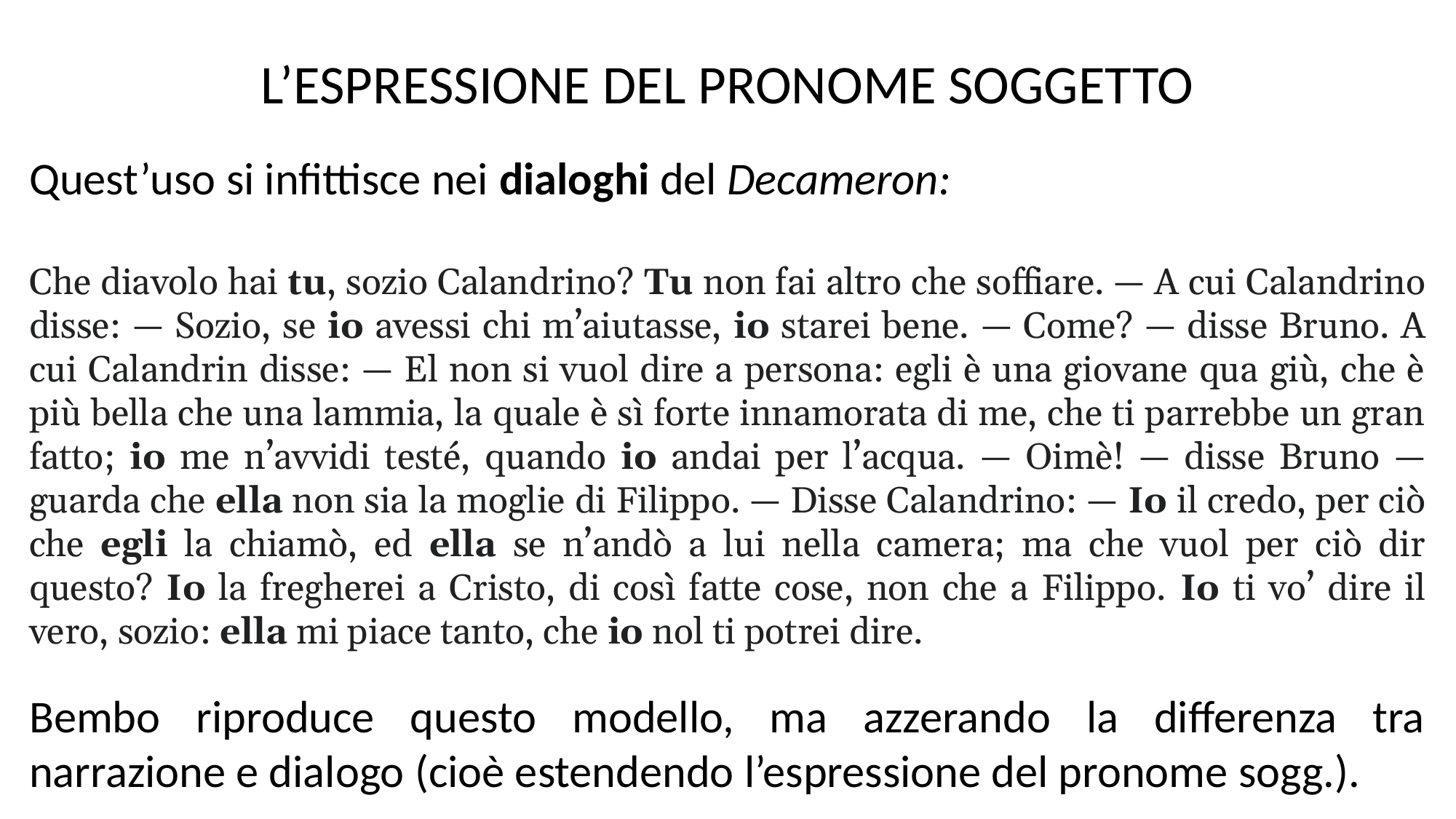

L’ESPRESSIONE DEL PRONOME SOGGETTO
Quest’uso si infittisce nei dialoghi del Decameron:

Che diavolo hai tu, sozio Calandrino? Tu non fai altro che soffiare. — A cui Calandrino disse: — Sozio, se io avessi chi m’aiutasse, io starei bene. — Come? — disse Bruno. A cui Calandrin disse: — El non si vuol dire a persona: egli è una giovane qua giù, che è più bella che una lammia, la quale è sì forte innamorata di me, che ti parrebbe un gran fatto; io me n’avvidi testé, quando io andai per l’acqua. — Oimè! — disse Bruno — guarda che ella non sia la moglie di Filippo. — Disse Calandrino: — Io il credo, per ciò che egli la chiamò, ed ella se n’andò a lui nella camera; ma che vuol per ciò dir questo? Io la fregherei a Cristo, di così fatte cose, non che a Filippo. Io ti vo’ dire il vero, sozio: ella mi piace tanto, che io nol ti potrei dire.

Bembo riproduce questo modello, ma azzerando la differenza tra narrazione e dialogo (cioè estendendo l’espressione del pronome sogg.).